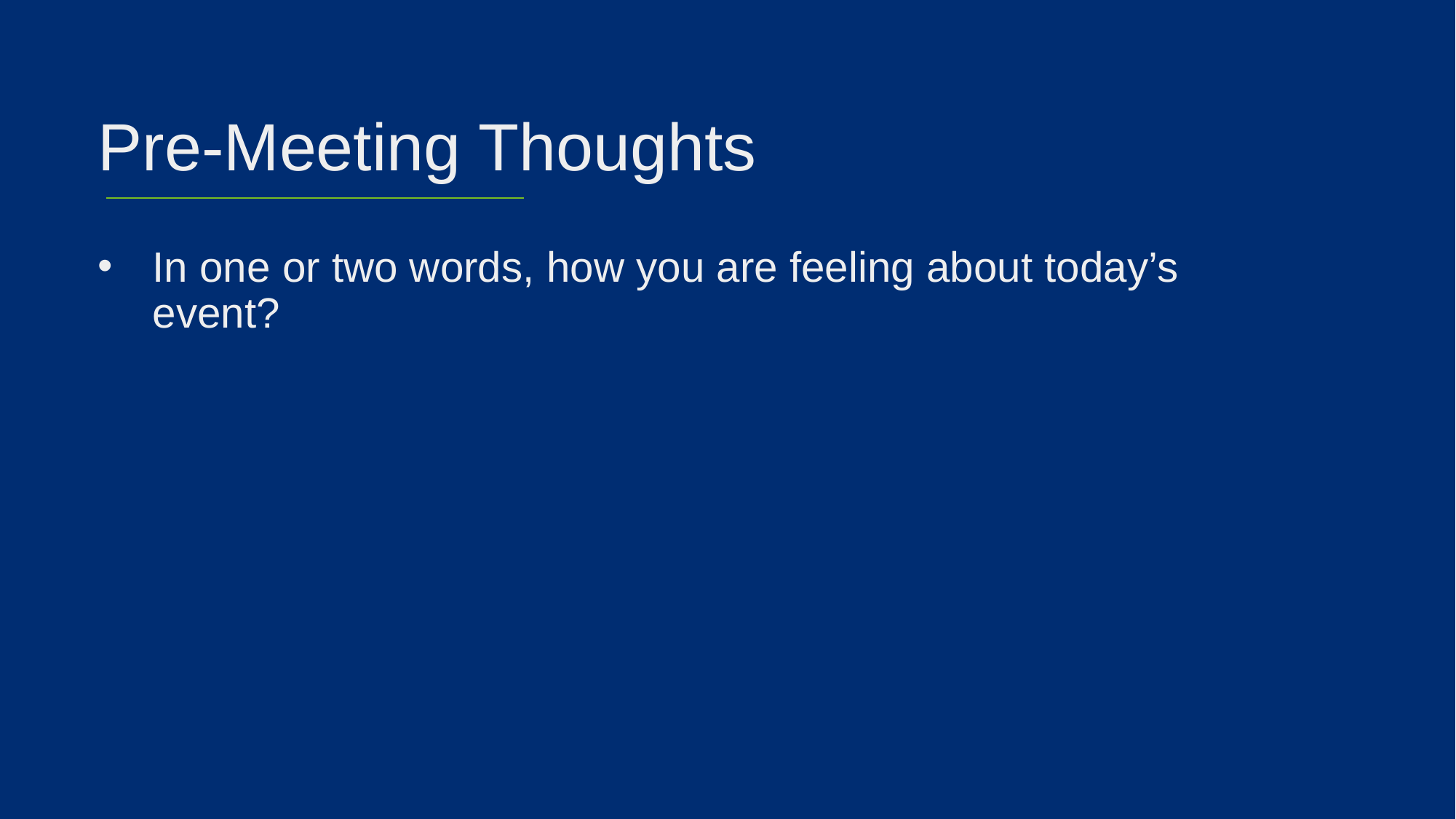

# Pre-Meeting Thoughts
In one or two words, how you are feeling about today’s event?